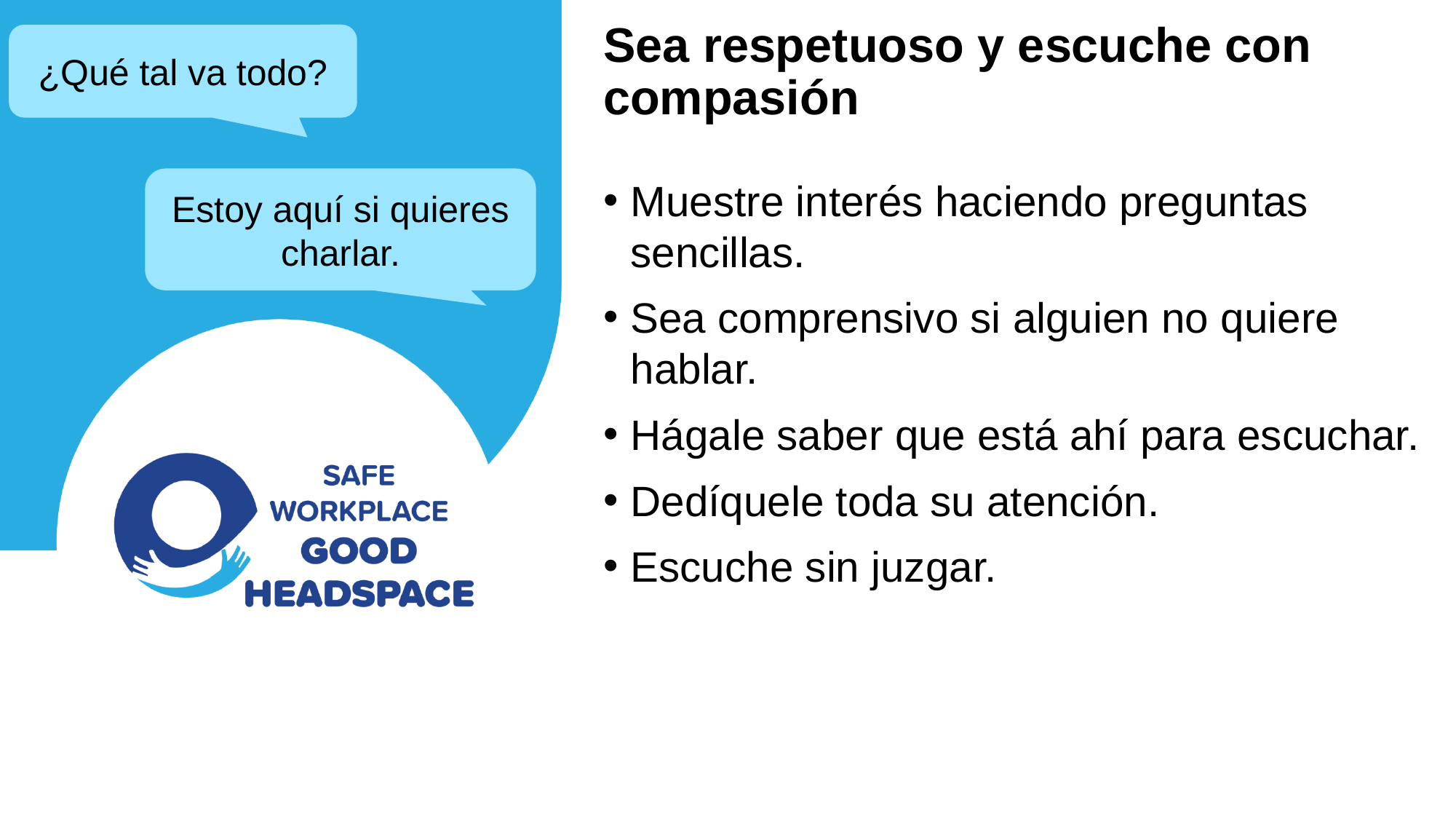

# Sea respetuoso y escuche con compasión
¿Qué tal va todo?
Estoy aquí si quieres charlar.
Muestre interés haciendo preguntas sencillas.
Sea comprensivo si alguien no quiere hablar.
Hágale saber que está ahí para escuchar.
Dedíquele toda su atención.
Escuche sin juzgar.